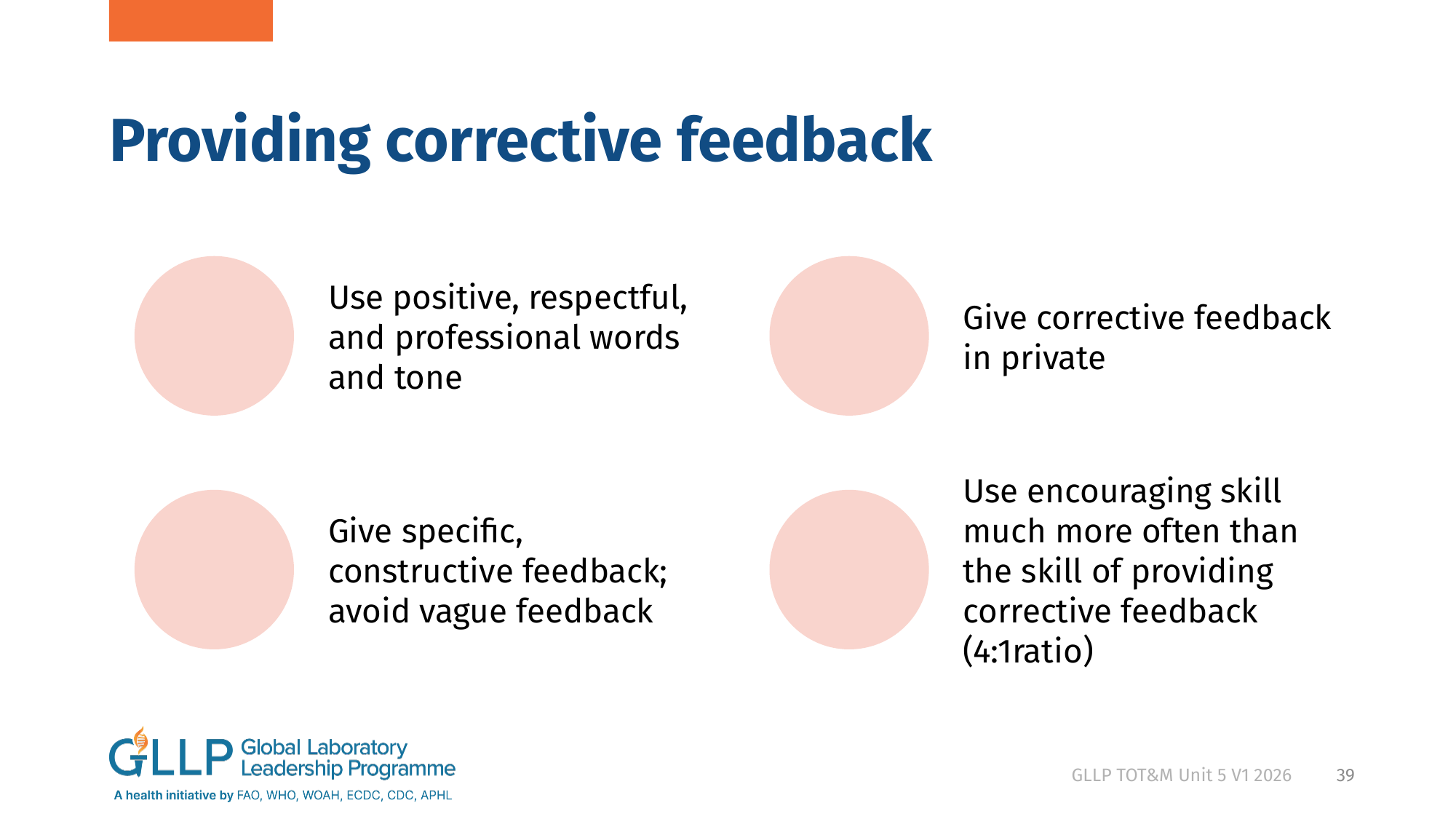

# Providing corrective feedback
Use positive, respectful, and professional words and tone
Give corrective feedback in private
Give specific, constructive feedback; avoid vague feedback
Use encouraging skill much more often than the skill of providing corrective feedback (4:1ratio)
GLLP TOT&M Unit 5 V1 2026
39